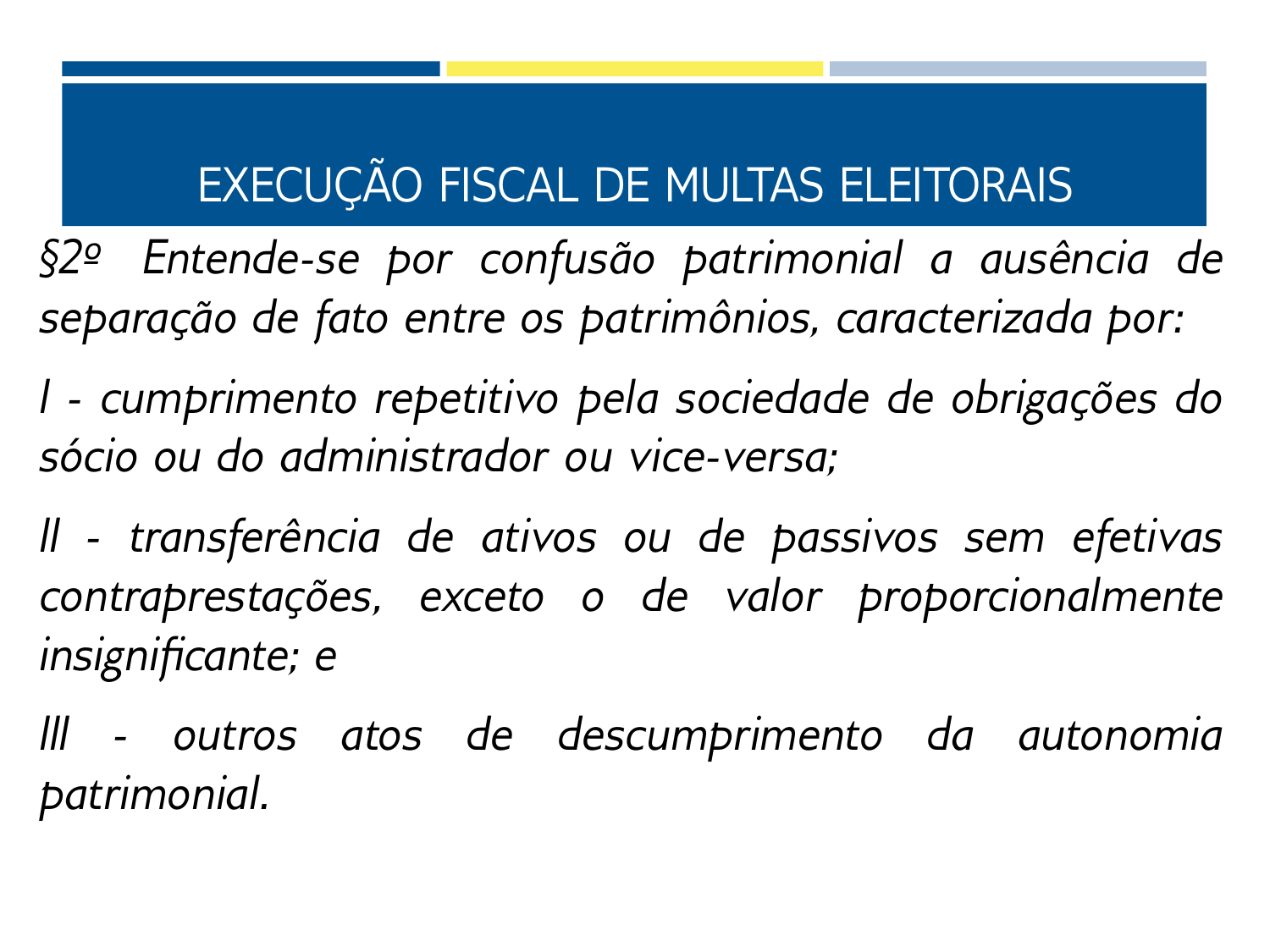

# EXECUÇÃO FISCAL DE MULTAS ELEITORAIS
§2º  Entende-se por confusão patrimonial a ausência de separação de fato entre os patrimônios, caracterizada por:
I - cumprimento repetitivo pela sociedade de obrigações do sócio ou do administrador ou vice-versa;
II - transferência de ativos ou de passivos sem efetivas contraprestações, exceto o de valor proporcionalmente insignificante; e
III - outros atos de descumprimento da autonomia patrimonial.